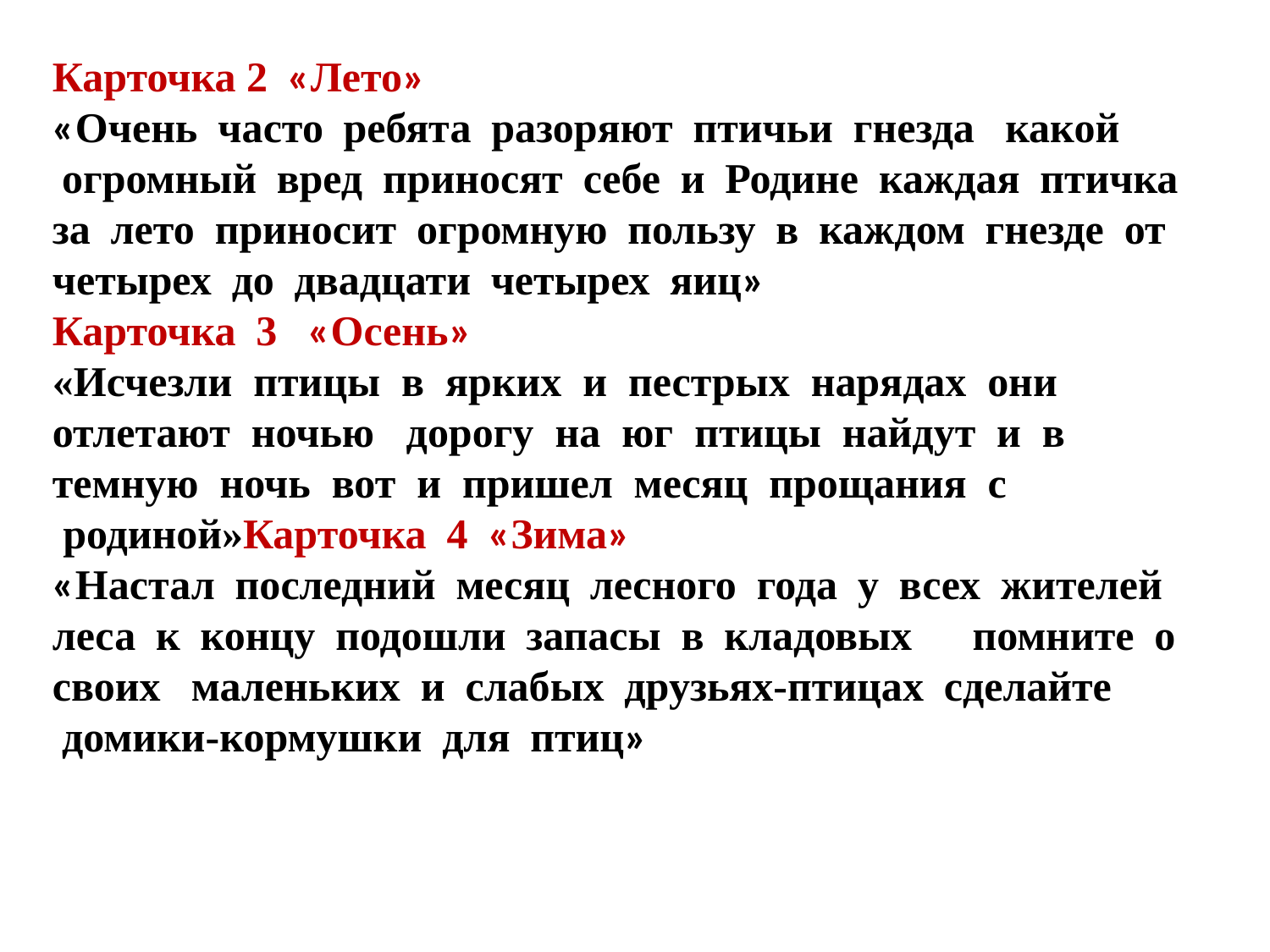

Карточка 2  «Лето»
«Очень  часто  ребята  разоряют  птичьи  гнезда   какой
 огромный  вред  приносят  себе  и  Родине  каждая  птичка
за  лето  приносит  огромную  пользу  в  каждом  гнезде  от
четырех  до  двадцати  четырех  яиц»
Карточка  3   «Осень»
«Исчезли  птицы  в  ярких  и  пестрых  нарядах  они
отлетают  ночью   дорогу  на  юг  птицы  найдут  и  в
темную  ночь  вот  и  пришел  месяц  прощания  с  родиной»Карточка  4  «Зима»
«Настал  последний  месяц  лесного  года  у  всех  жителей
леса  к  концу  подошли  запасы  в  кладовых      помните  о
своих   маленьких  и  слабых  друзьях-птицах  сделайте  домики-кормушки  для  птиц»